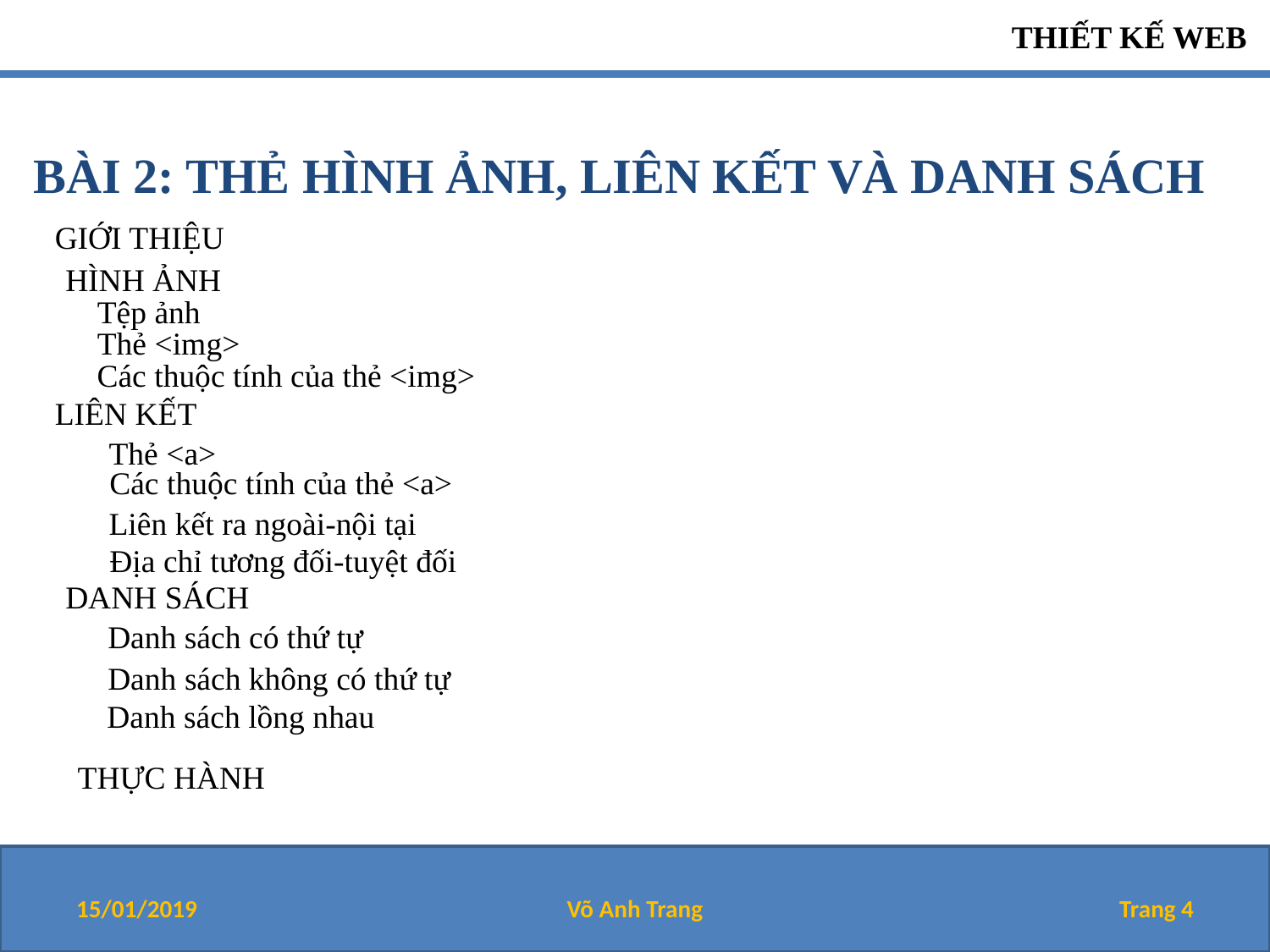

BÀI 2: THẺ HÌNH ẢNH, LIÊN KẾT VÀ DANH SÁCH
GIỚI THIỆU
HÌNH ẢNH
Tệp ảnh
Thẻ <img>
Các thuộc tính của thẻ <img>
LIÊN KẾT
Thẻ <a>
Các thuộc tính của thẻ <a>
Liên kết ra ngoài-nội tại
Địa chỉ tương đối-tuyệt đối
DANH SÁCH
Danh sách có thứ tự
Danh sách không có thứ tự
Danh sách lồng nhau
THỰC HÀNH
15/01/2019
Võ Anh Trang
Trang 4